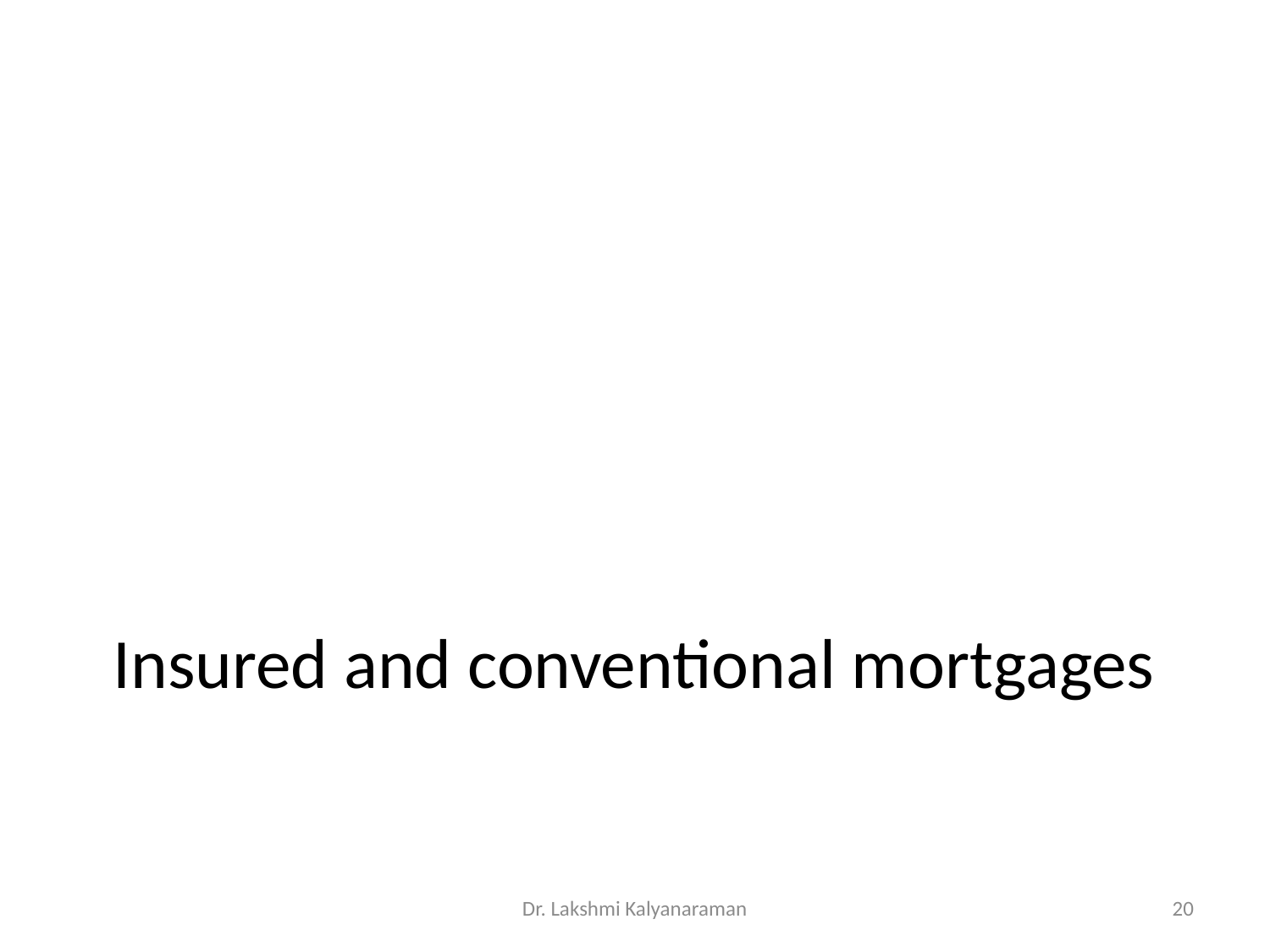

# Insured and conventional mortgages
Dr. Lakshmi Kalyanaraman
20